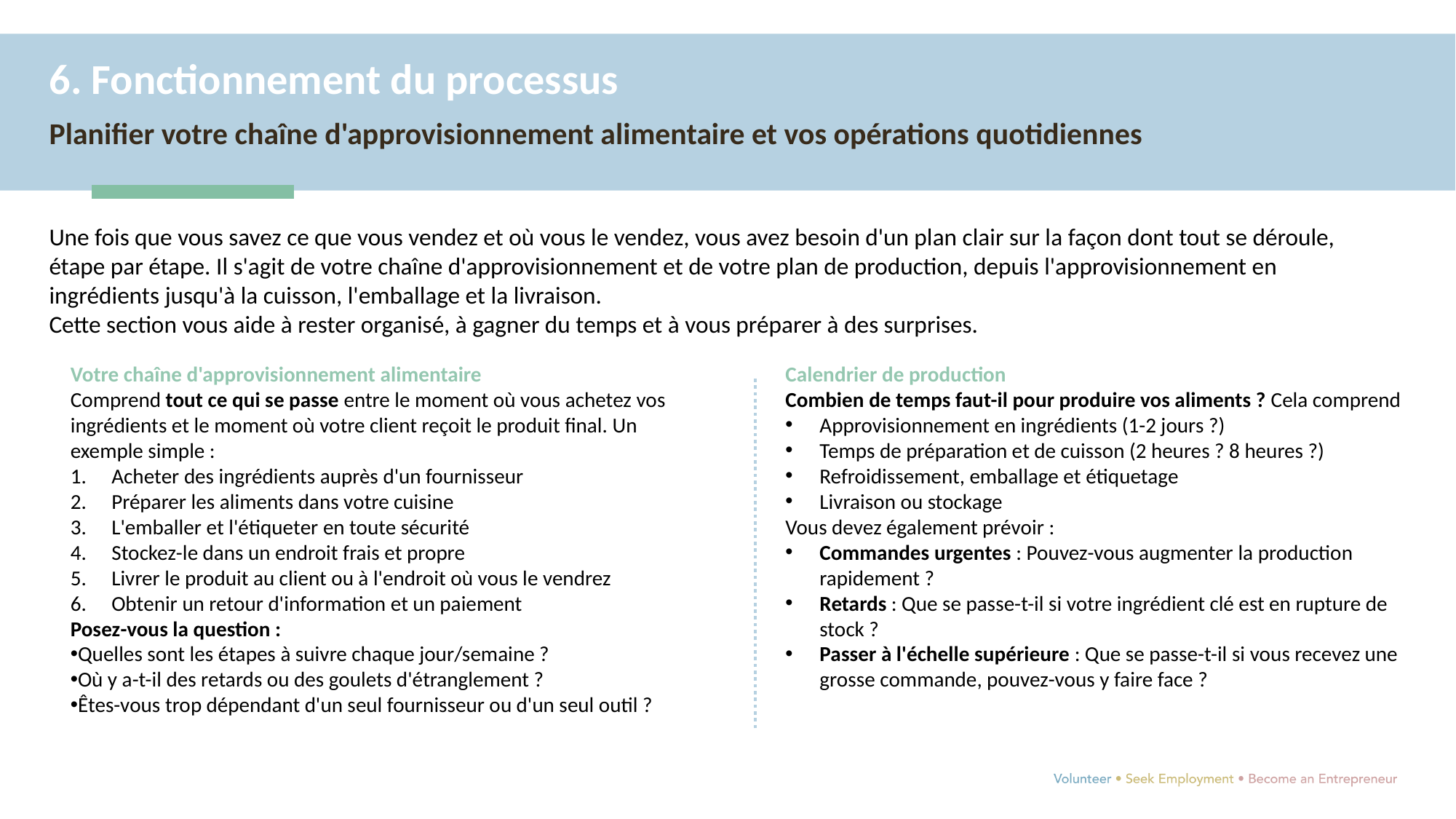

6. Fonctionnement du processus
Planifier votre chaîne d'approvisionnement alimentaire et vos opérations quotidiennes
Une fois que vous savez ce que vous vendez et où vous le vendez, vous avez besoin d'un plan clair sur la façon dont tout se déroule, étape par étape. Il s'agit de votre chaîne d'approvisionnement et de votre plan de production, depuis l'approvisionnement en ingrédients jusqu'à la cuisson, l'emballage et la livraison.
Cette section vous aide à rester organisé, à gagner du temps et à vous préparer à des surprises.

Calendrier de production
Combien de temps faut-il pour produire vos aliments ? Cela comprend
Approvisionnement en ingrédients (1-2 jours ?)
Temps de préparation et de cuisson (2 heures ? 8 heures ?)
Refroidissement, emballage et étiquetage
Livraison ou stockage
Vous devez également prévoir :
Commandes urgentes : Pouvez-vous augmenter la production rapidement ?
Retards : Que se passe-t-il si votre ingrédient clé est en rupture de stock ?
Passer à l'échelle supérieure : Que se passe-t-il si vous recevez une grosse commande, pouvez-vous y faire face ?

Votre chaîne d'approvisionnement alimentaire
Comprend tout ce qui se passe entre le moment où vous achetez vos ingrédients et le moment où votre client reçoit le produit final. Un exemple simple :
Acheter des ingrédients auprès d'un fournisseur
Préparer les aliments dans votre cuisine
L'emballer et l'étiqueter en toute sécurité
Stockez-le dans un endroit frais et propre
Livrer le produit au client ou à l'endroit où vous le vendrez
Obtenir un retour d'information et un paiement
Posez-vous la question :
Quelles sont les étapes à suivre chaque jour/semaine ?
Où y a-t-il des retards ou des goulets d'étranglement ?
Êtes-vous trop dépendant d'un seul fournisseur ou d'un seul outil ?